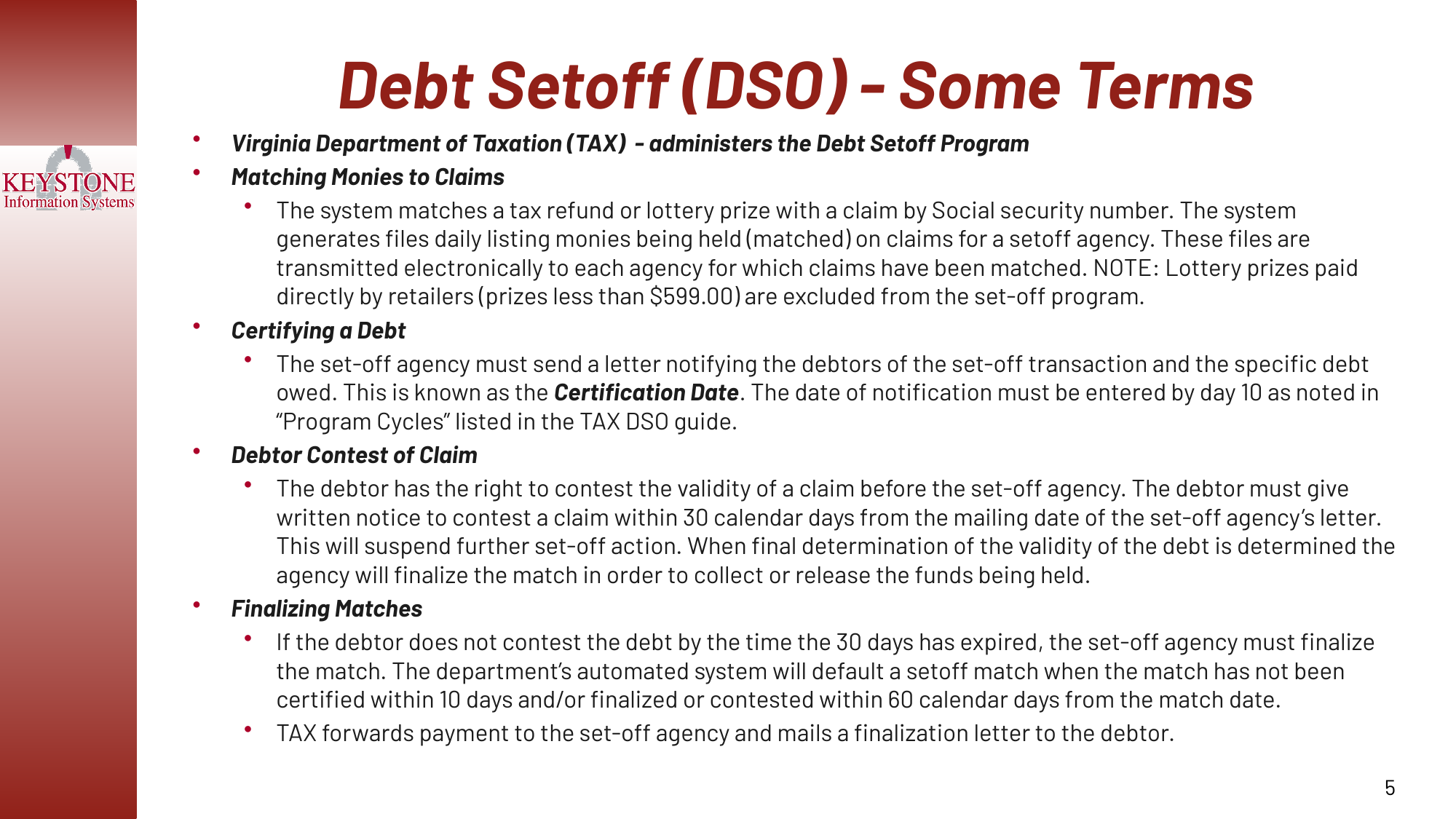

Debt Setoff (DSO) - Some Terms
Virginia Department of Taxation (TAX)  - administers the Debt Setoff Program
Matching Monies to Claims
The system matches a tax refund or lottery prize with a claim by Social security number. The system generates files daily listing monies being held (matched) on claims for a setoff agency. These files are transmitted electronically to each agency for which claims have been matched. NOTE: Lottery prizes paid directly by retailers (prizes less than $599.00) are excluded from the set-off program.
Certifying a Debt
The set-off agency must send a letter notifying the debtors of the set-off transaction and the specific debt owed. This is known as the Certification Date. The date of notification must be entered by day 10 as noted in “Program Cycles” listed in the TAX DSO guide.
Debtor Contest of Claim
The debtor has the right to contest the validity of a claim before the set-off agency. The debtor must give written notice to contest a claim within 30 calendar days from the mailing date of the set-off agency’s letter. This will suspend further set-off action. When final determination of the validity of the debt is determined the agency will finalize the match in order to collect or release the funds being held.
Finalizing Matches
If the debtor does not contest the debt by the time the 30 days has expired, the set-off agency must finalize the match. The department’s automated system will default a setoff match when the match has not been certified within 10 days and/or finalized or contested within 60 calendar days from the match date.
TAX forwards payment to the set-off agency and mails a finalization letter to the debtor.
5